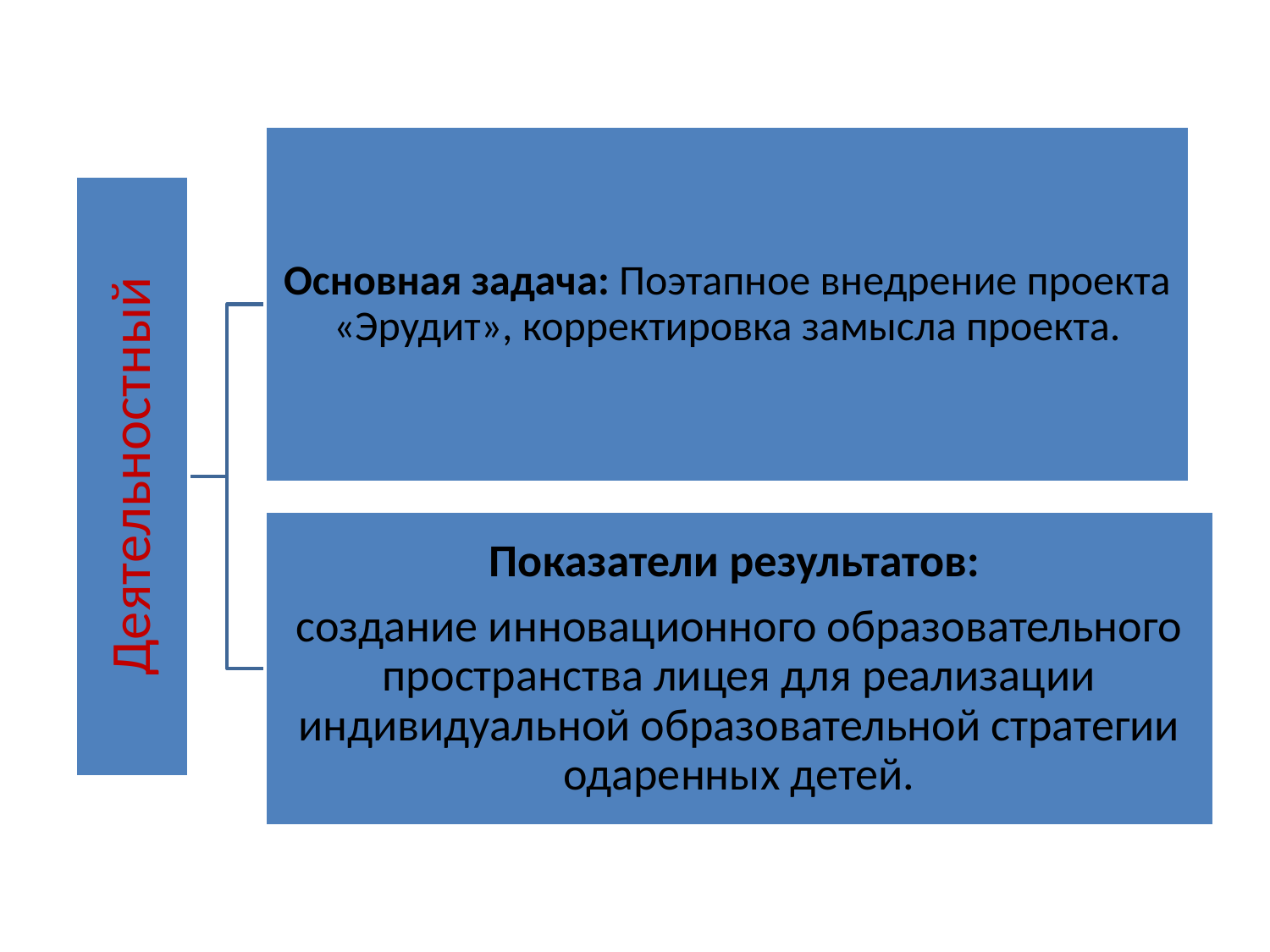

Деятельностный
Основная задача: Поэтапное внедрение проекта «Эрудит», корректировка замысла проекта.
Показатели результатов:
создание инновационного образовательного пространства лицея для реализации индивидуальной образовательной стратегии одаренных детей.